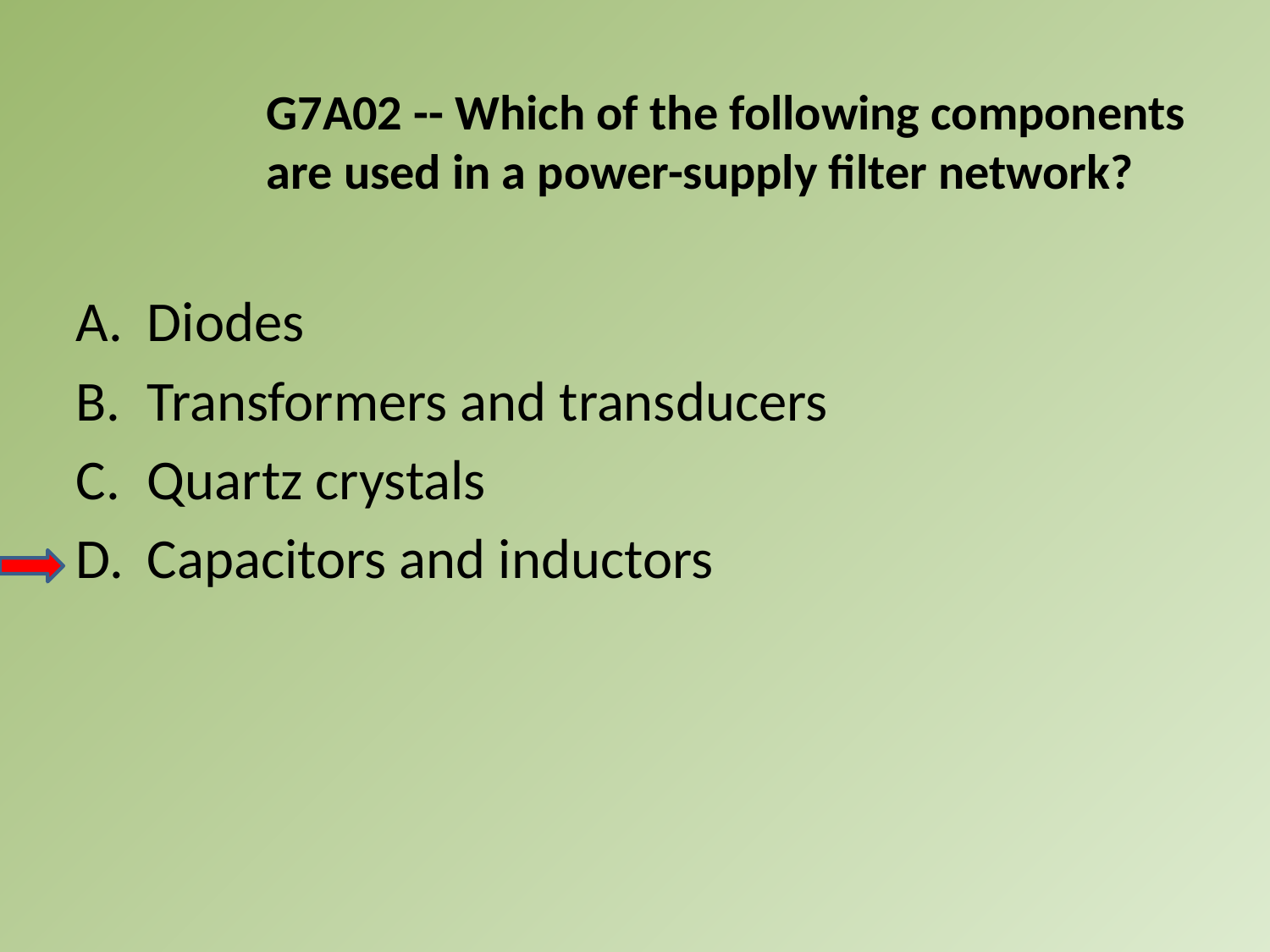

G7A02 -- Which of the following components are used in a power-supply filter network?
A.	Diodes
B.	Transformers and transducers
C.	Quartz crystals
D.	Capacitors and inductors